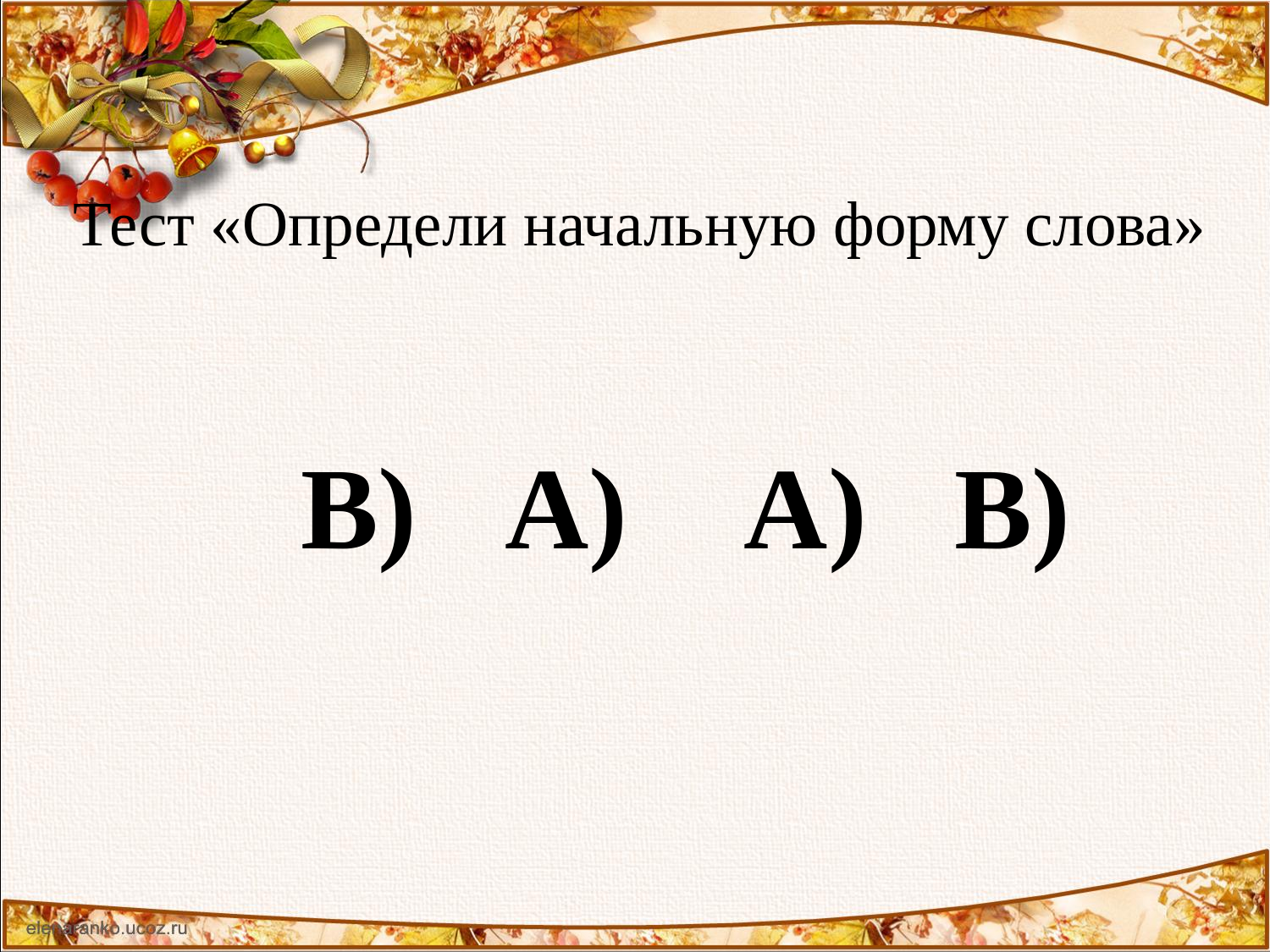

Тест «Определи начальную форму слова»
В)   А)    А)   В)